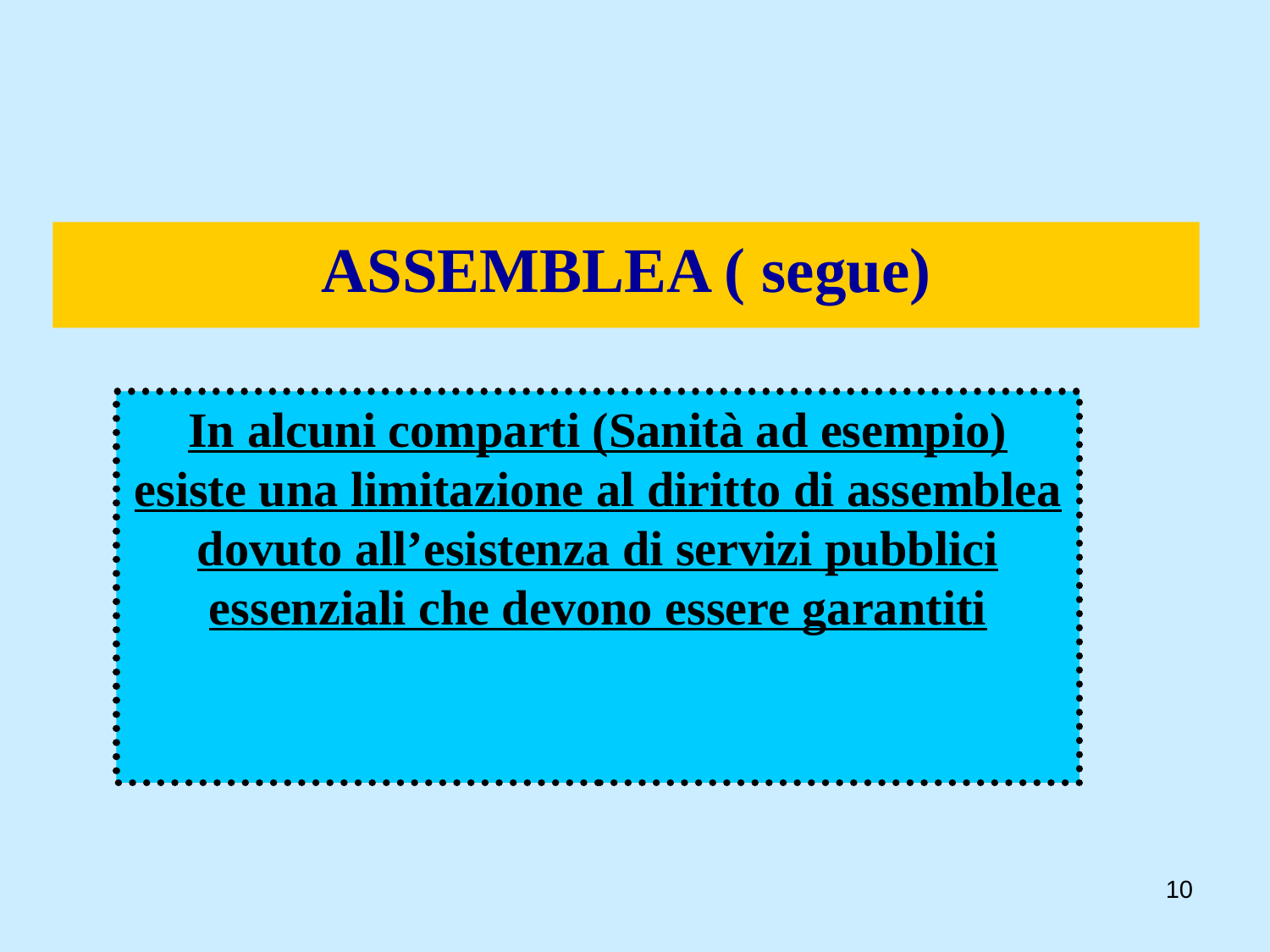

ASSEMBLEA ( segue)‏
In alcuni comparti (Sanità ad esempio) esiste una limitazione al diritto di assemblea dovuto all’esistenza di servizi pubblici essenziali che devono essere garantiti

10